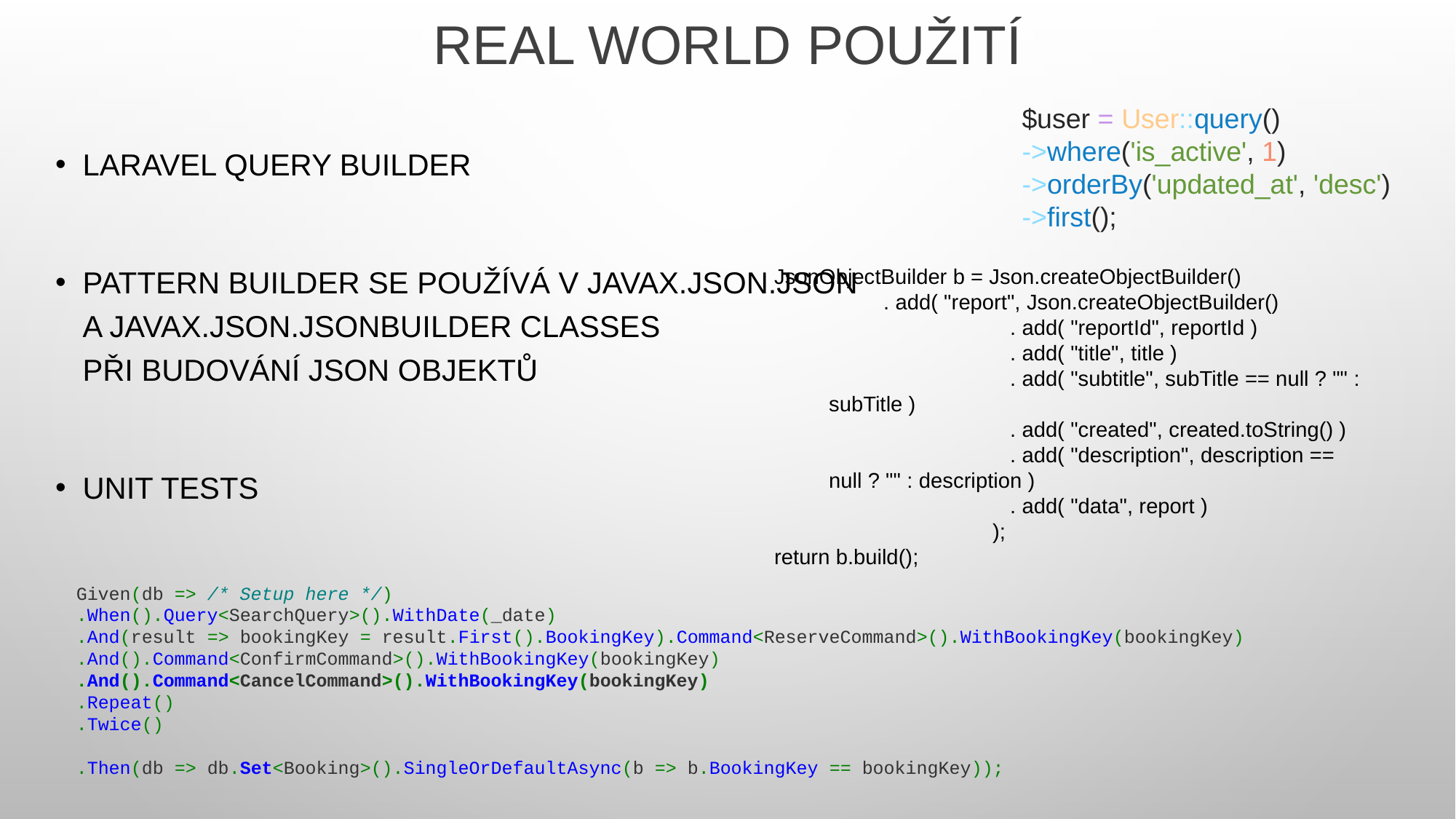

# Real world použití
$user = User::query()
->where('is_active', 1)
->orderBy('updated_at', 'desc')
->first();

Laravel query builder

Pattern Builder se používá v javax.json.Json
a javax.json.JsonBuilder classes
při budování Json objektů

Unit tests

JsonObjectBuilder b = Json.createObjectBuilder()
	. add( "report", Json.createObjectBuilder()
	            . add( "reportId", reportId )
	            . add( "title", title )
	            . add( "subtitle", subTitle == null ? "" : subTitle )
	            . add( "created", created.toString() )
	            . add( "description", description == null ? "" : description )
	            . add( "data", report )
                    	);
return b.build();
Given(db => /* Setup here */)
.When().Query<SearchQuery>().WithDate(_date)
.And(result => bookingKey = result.First().BookingKey).Command<ReserveCommand>().WithBookingKey(bookingKey)
.And().Command<ConfirmCommand>().WithBookingKey(bookingKey)
.And().Command<CancelCommand>().WithBookingKey(bookingKey)
.Repeat()
.Twice()

.Then(db => db.Set<Booking>().SingleOrDefaultAsync(b => b.BookingKey == bookingKey));